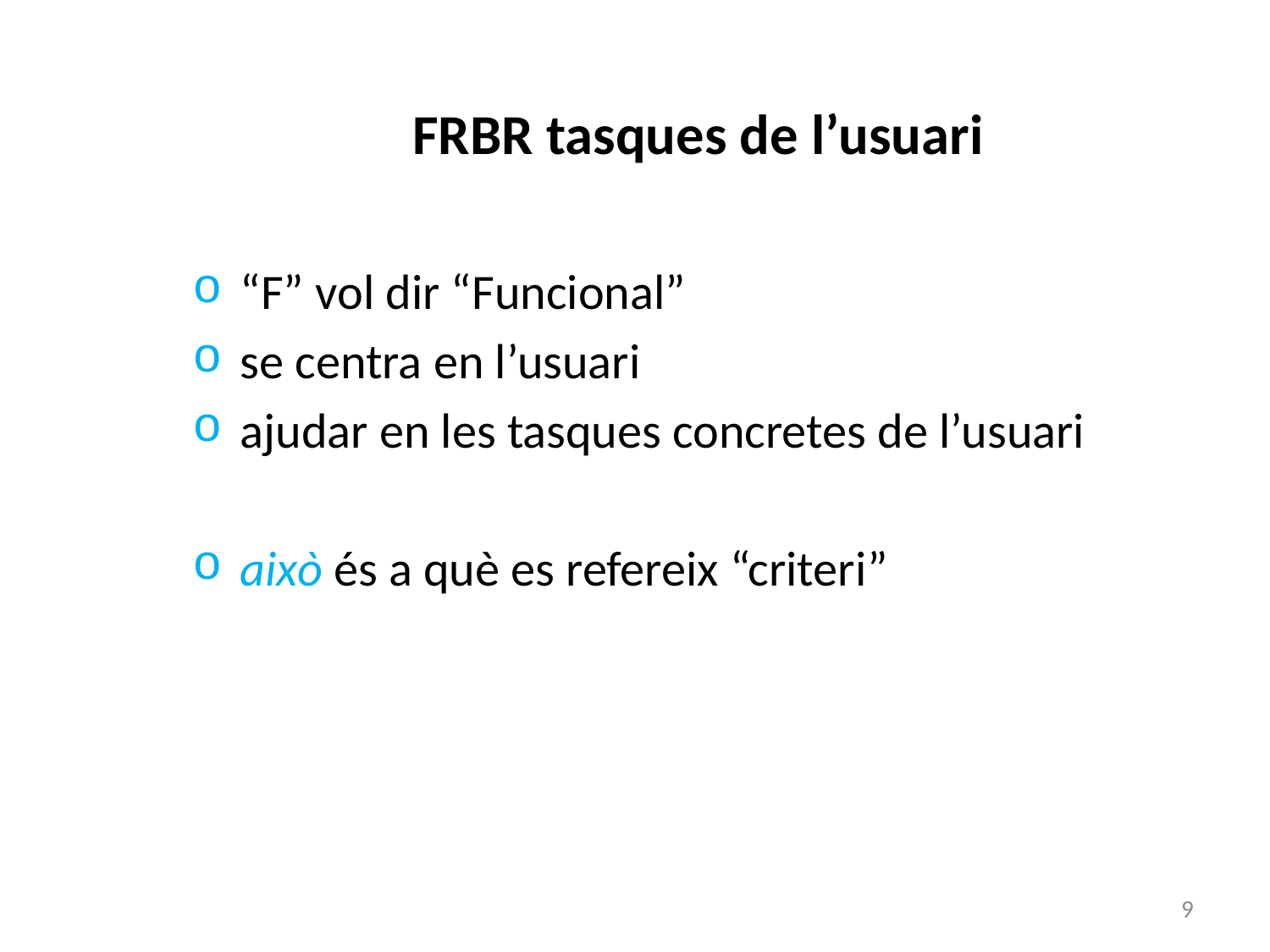

# FRBR tasques de l’usuari
“F” vol dir “Funcional”
se centra en l’usuari
ajudar en les tasques concretes de l’usuari

això és a què es refereix “criteri”
9